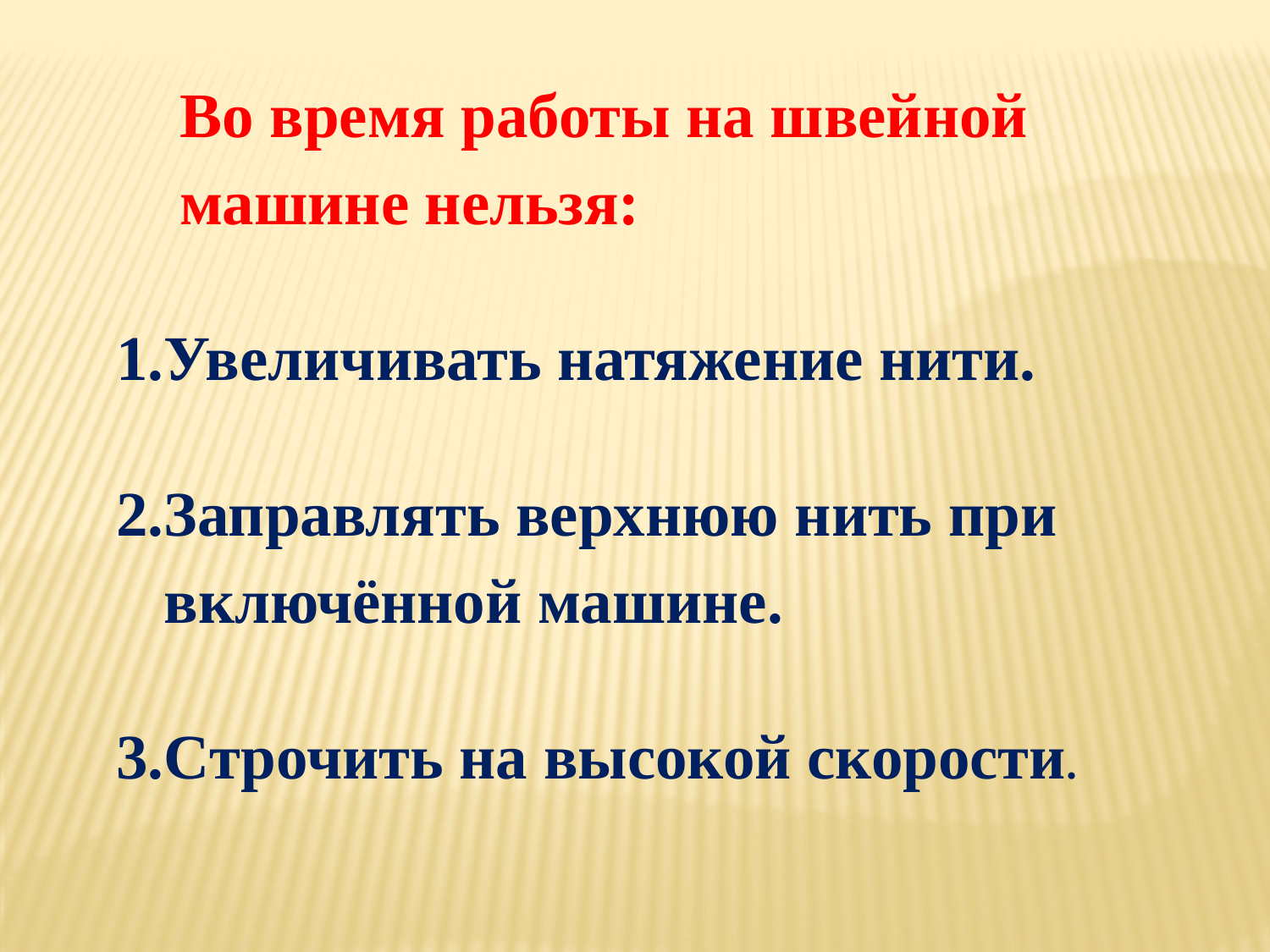

Во время работы на швейной машине нельзя:

Увеличивать натяжение нити.

Заправлять верхнюю нить при включённой машине.

Строчить на высокой скорости.